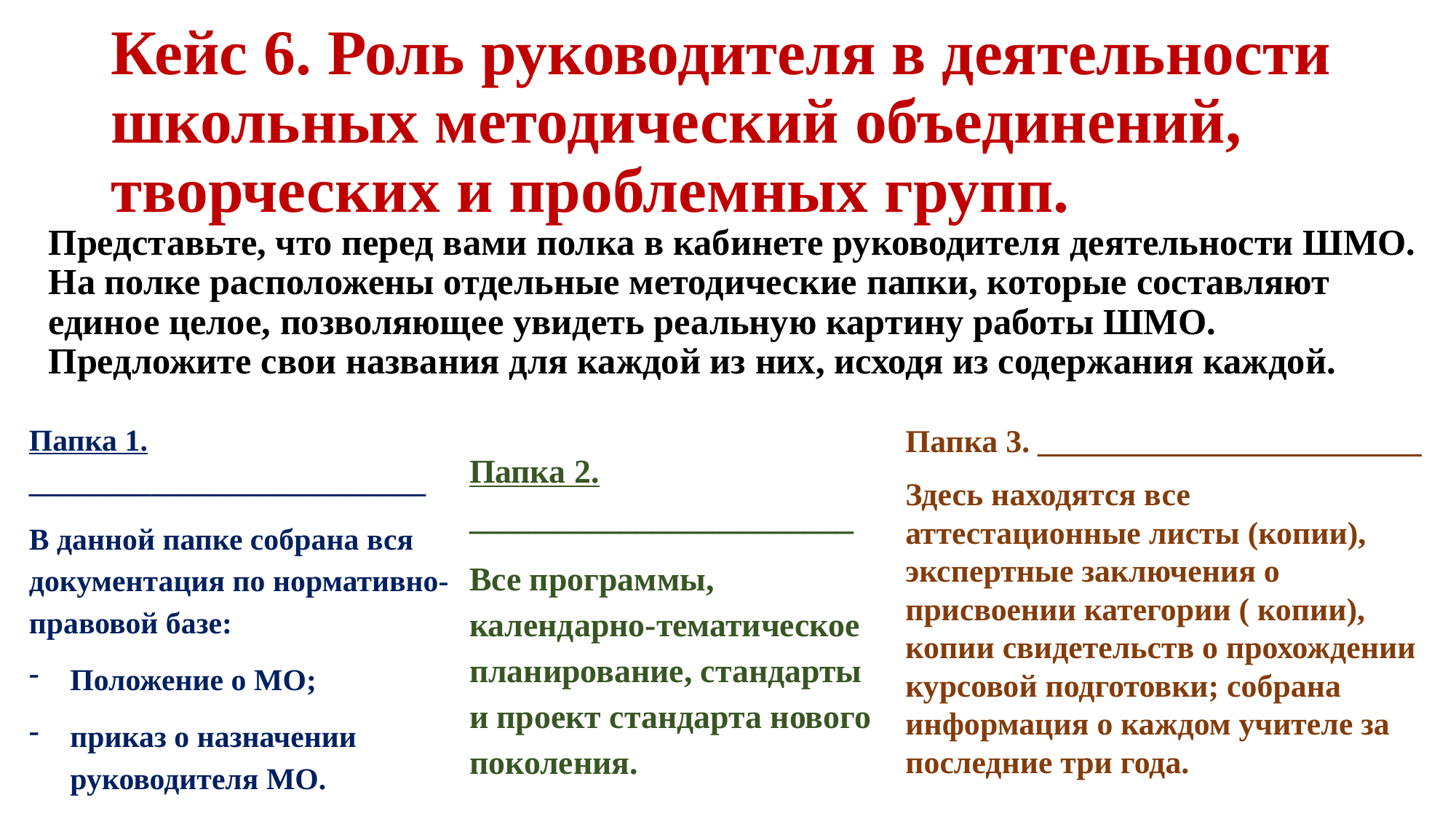

# Кейс 6. Роль руководителя в деятельности школьных методический объединений, творческих и проблемных групп.
Представьте, что перед вами полка в кабинете руководителя деятельности ШМО. На полке расположены отдельные методические папки, которые составляют единое целое, позволяющее увидеть реальную картину работы ШМО. Предложите свои названия для каждой из них, исходя из содержания каждой.
Папка 1. __________________________
В данной папке собрана вся документация по нормативно-правовой базе:
Положение о МО;
приказ о назначении руководителя МО.
Папка 3. ________________________
Здесь находятся все аттестационные листы (копии), экспертные заключения о присвоении категории ( копии), копии свидетельств о прохождении курсовой подготовки; собрана информация о каждом учителе за последние три года.
Папка 2. _______________________
Все программы, календарно-тематическое планирование, стандарты и проект стандарта нового поколения.